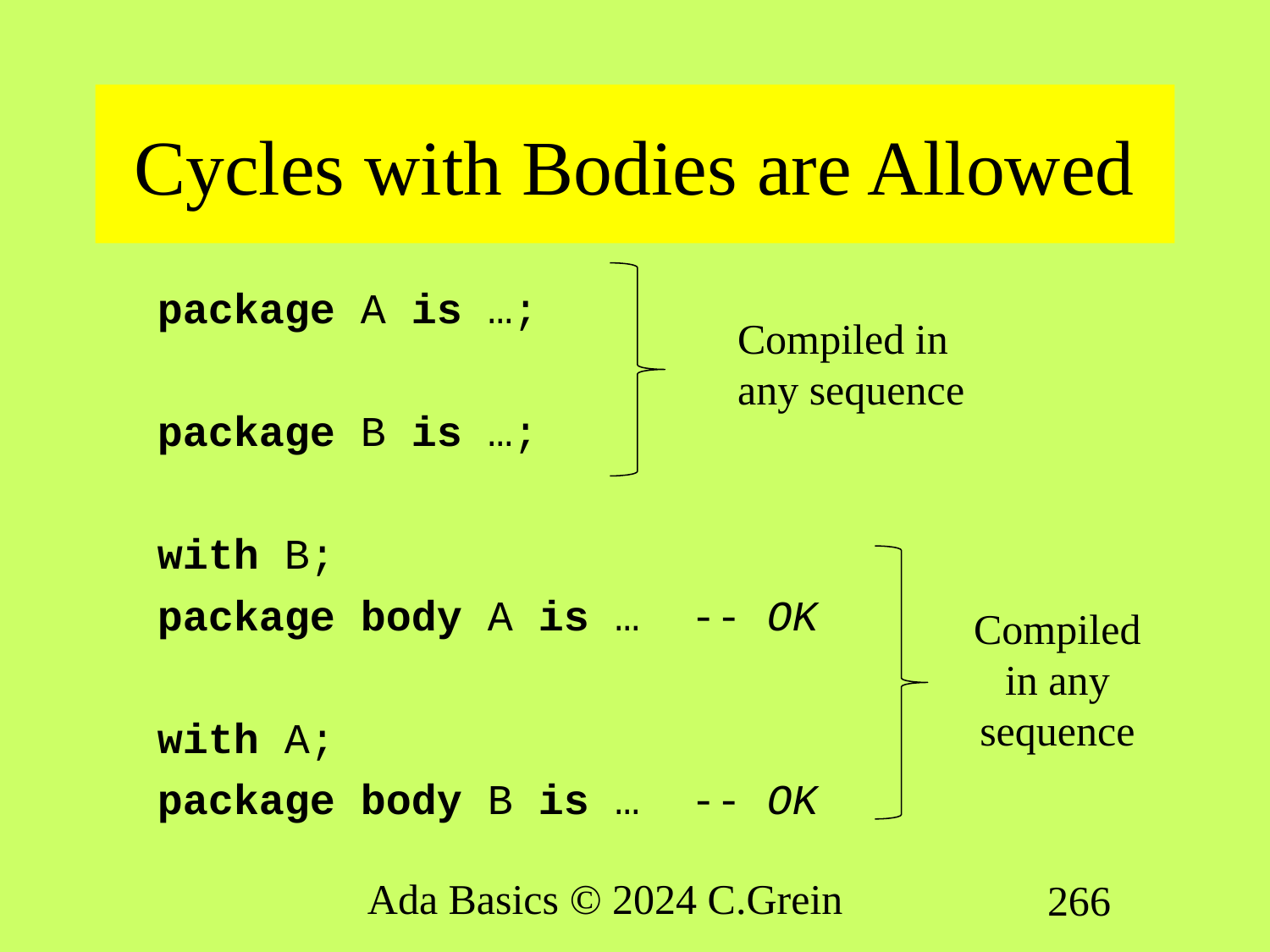

# Cycles with Bodies are Allowed

package A is …;

package B is …;

with B;
package body A is …  -- OK

with A;
package body B is …  -- OK
Compiled in any sequence

Compiled in any sequence
Ada Basics © 2024 C.Grein
266